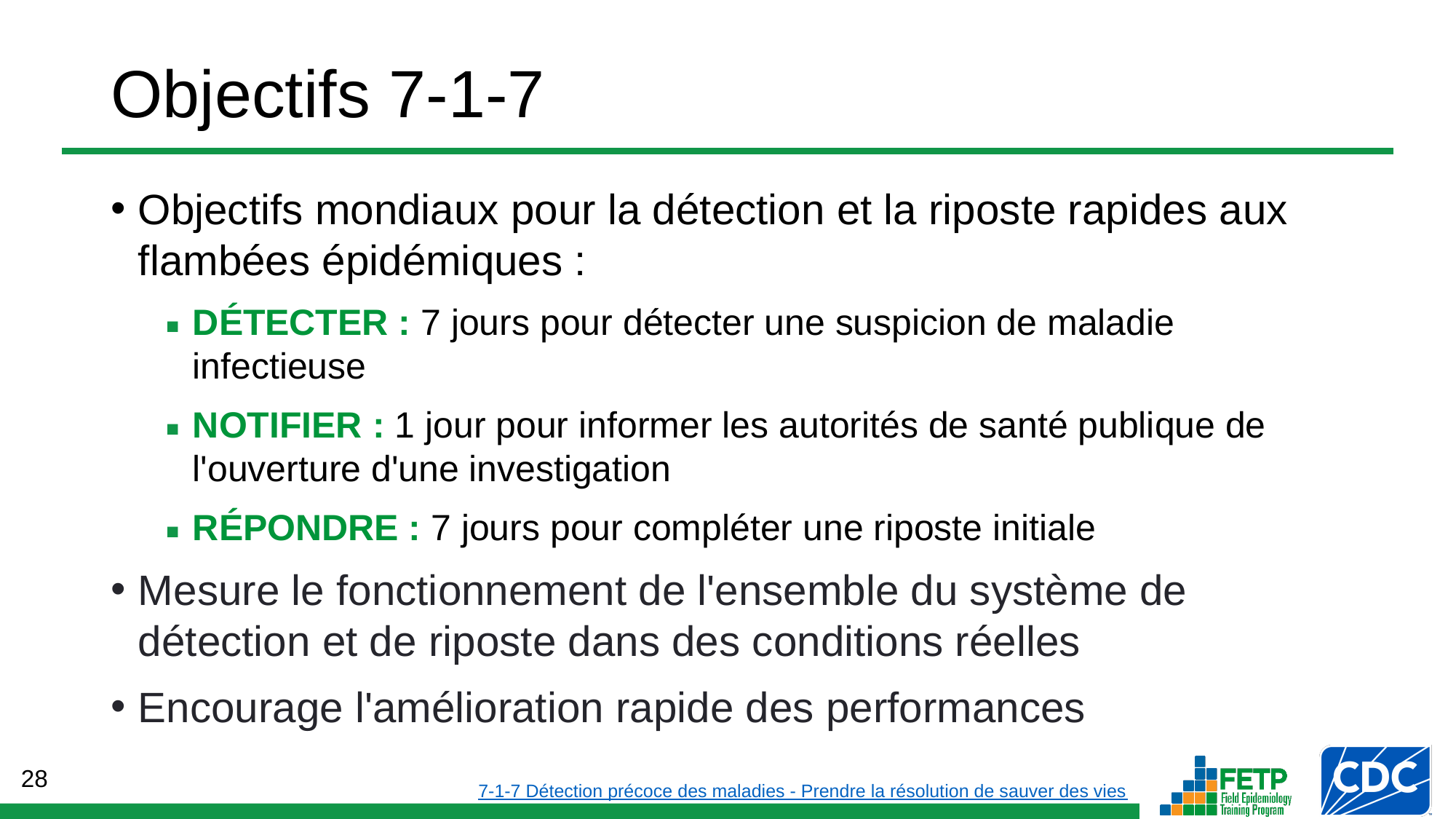

# Objectifs 7-1-7
Objectifs mondiaux pour la détection et la riposte rapides aux flambées épidémiques :
DÉTECTER : 7 jours pour détecter une suspicion de maladie infectieuse
NOTIFIER : 1 jour pour informer les autorités de santé publique de l'ouverture d'une investigation
RÉPONDRE : 7 jours pour compléter une riposte initiale
Mesure le fonctionnement de l'ensemble du système de détection et de riposte dans des conditions réelles
Encourage l'amélioration rapide des performances

7-1-7 Détection précoce des maladies - Prendre la résolution de sauver des vies